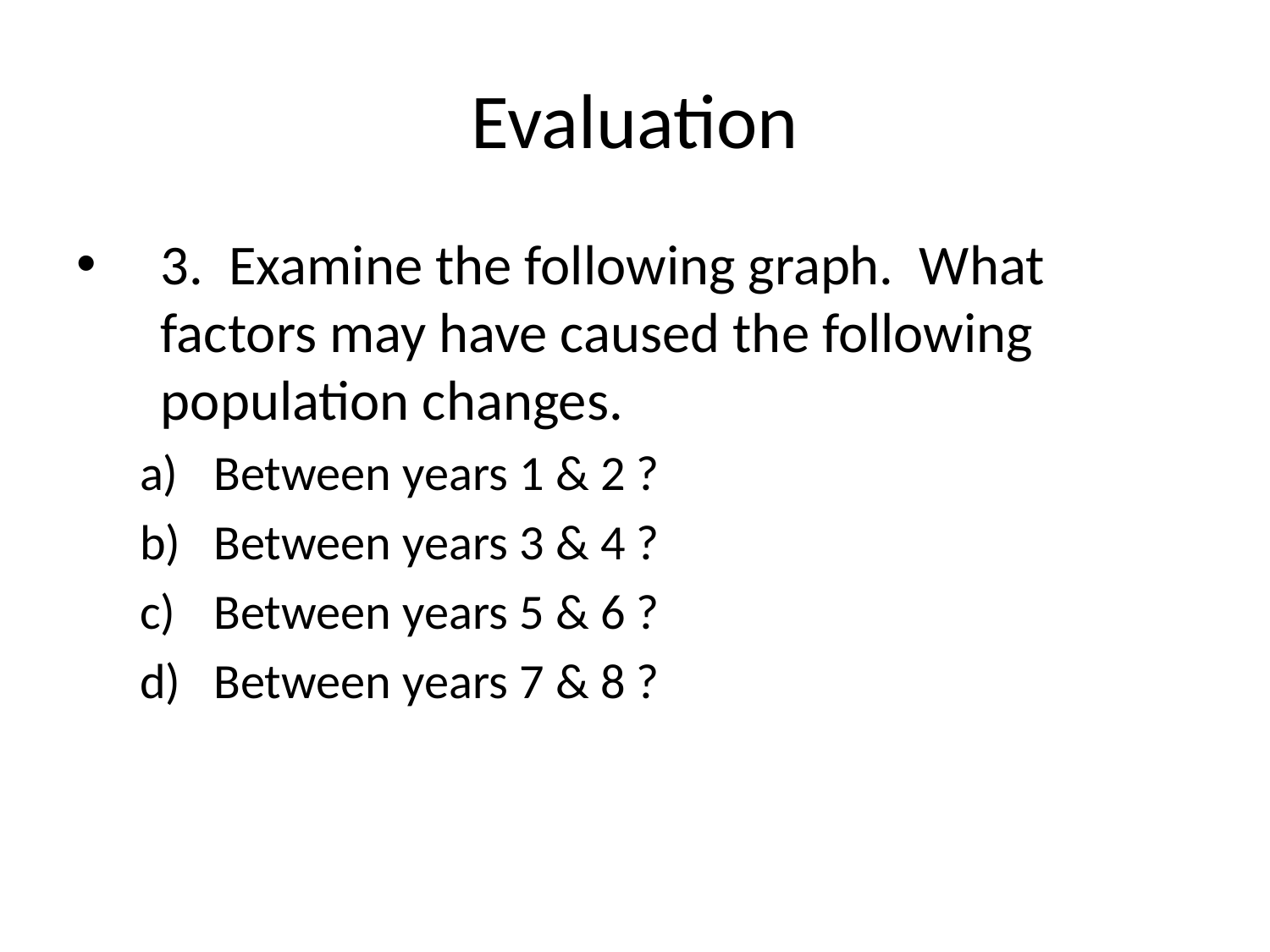

# Evaluation
3.  Examine the following graph.  What factors may have caused the following population changes.
Between years 1 & 2 ?
Between years 3 & 4 ?
Between years 5 & 6 ?
Between years 7 & 8 ?